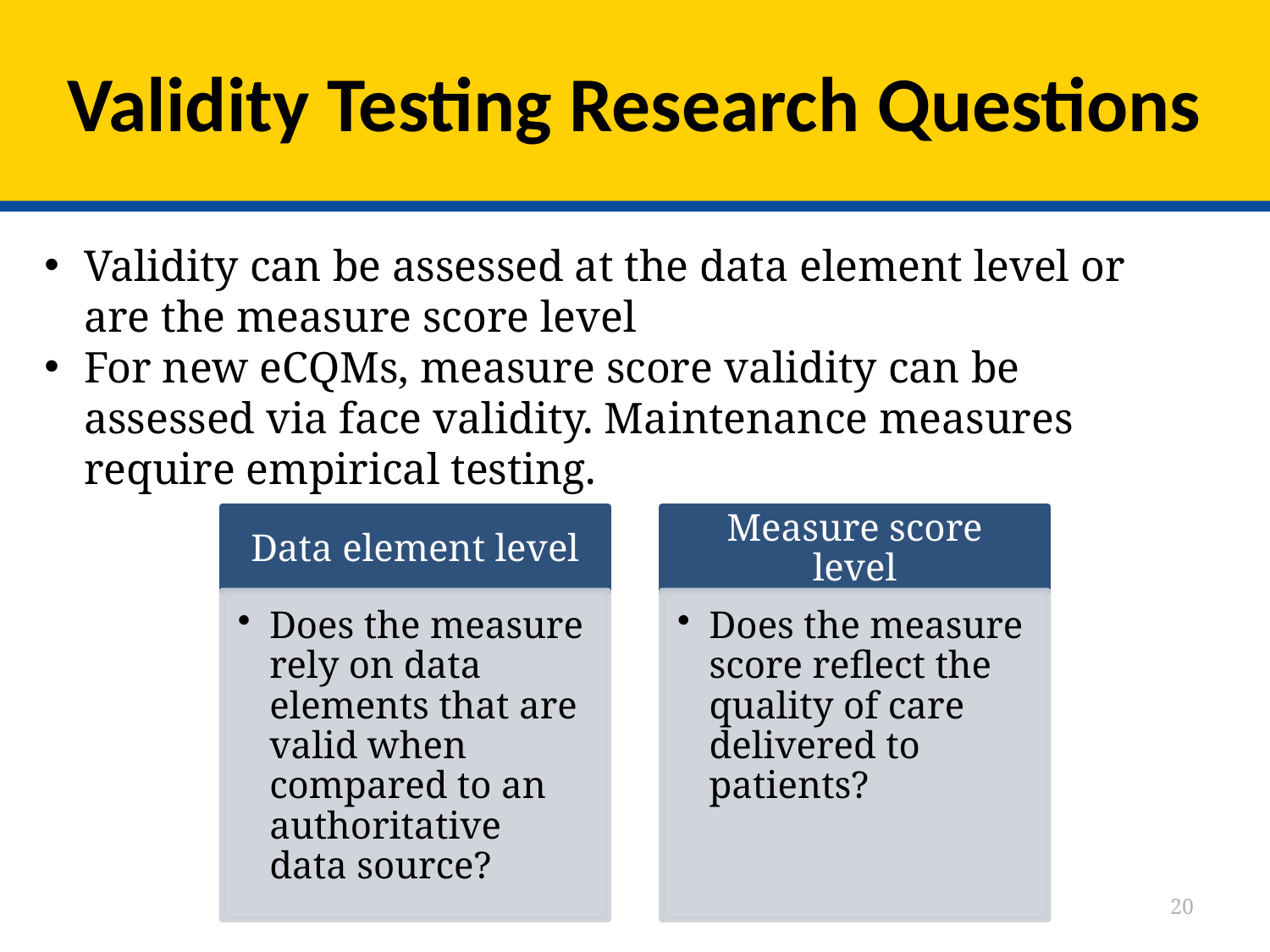

# Validity Testing Research Questions
Validity can be assessed at the data element level or are the measure score level
For new eCQMs, measure score validity can be assessed via face validity. Maintenance measures require empirical testing.
Data element level
Does the measure rely on data elements that are valid when compared to an authoritative data source?
Measure score level
Does the measure score reflect the quality of care delivered to patients?
20